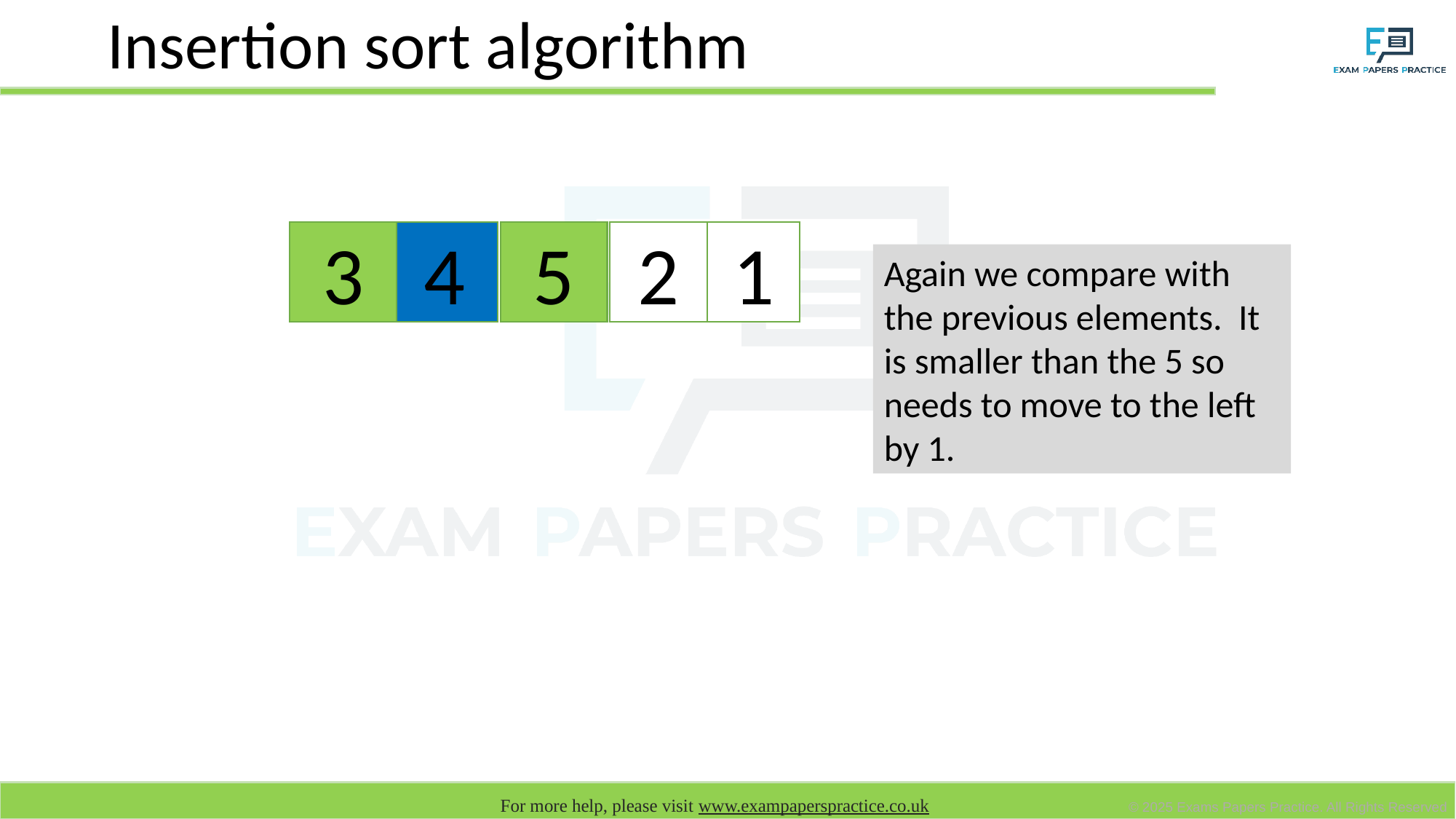

# Insertion sort algorithm
1
3
4
5
2
Again we compare with the previous elements.  It is smaller than the 5 so needs to move to the left by 1.